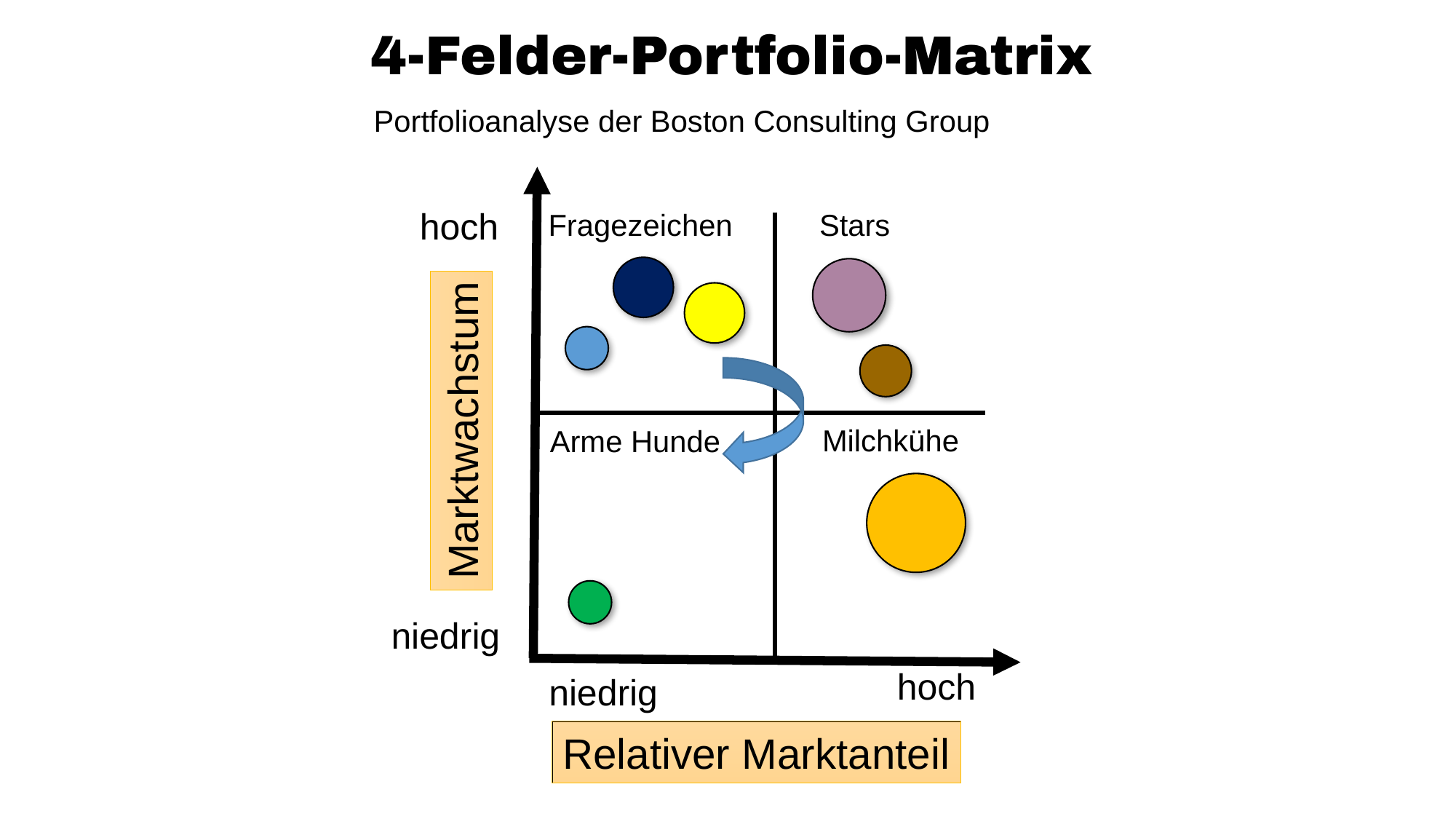

# 4-Felder-Portfolio-Matrix
Portfolioanalyse der Boston Consulting Group
hoch
Marktwachstum
niedrig
hoch
niedrig
Relativer Marktanteil
Milchkühe
Arme Hunde
Fragezeichen
Stars